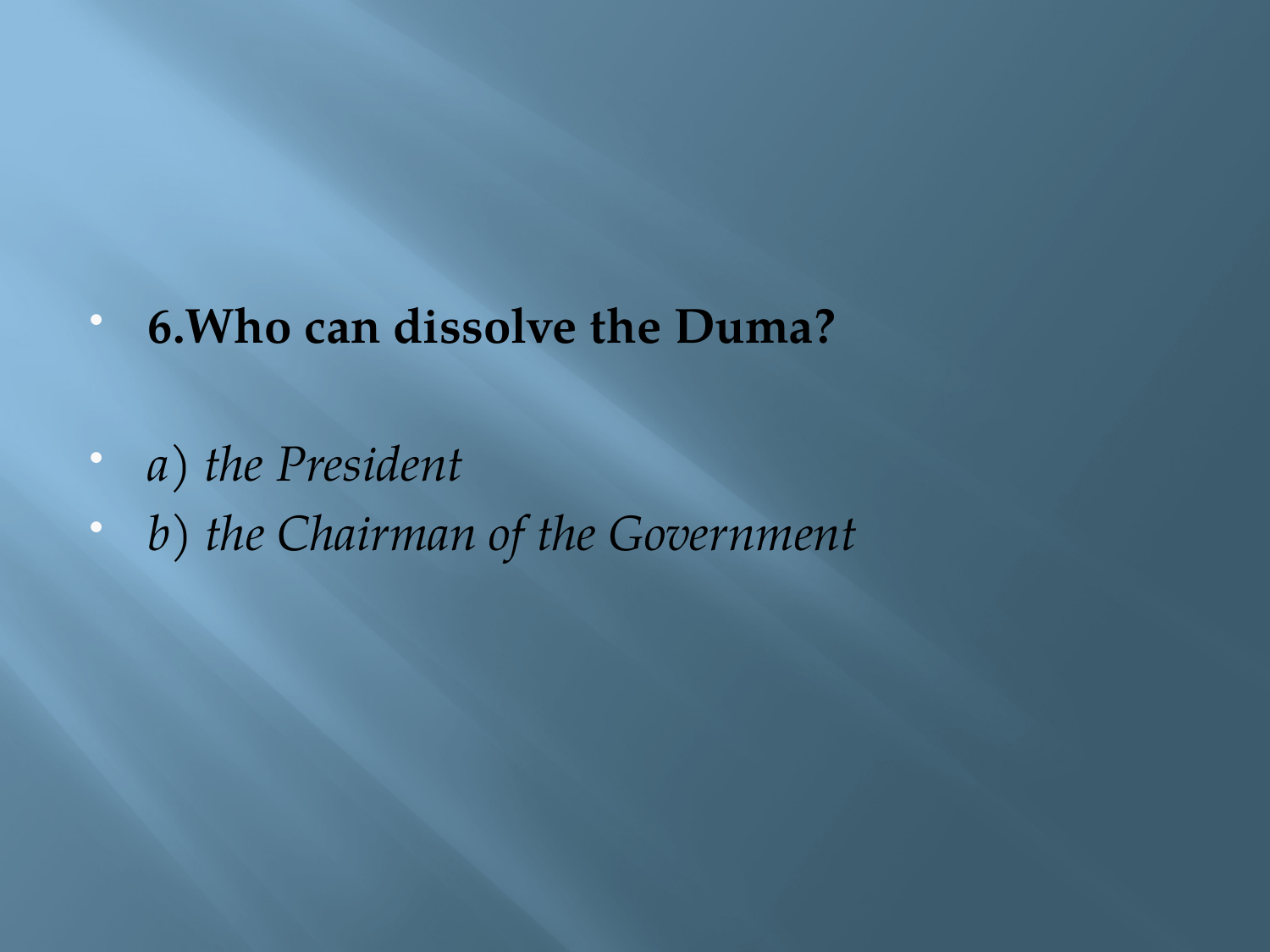

# 6.Who can dissolve the Duma?

a) the President
b) the Chairman of the Government